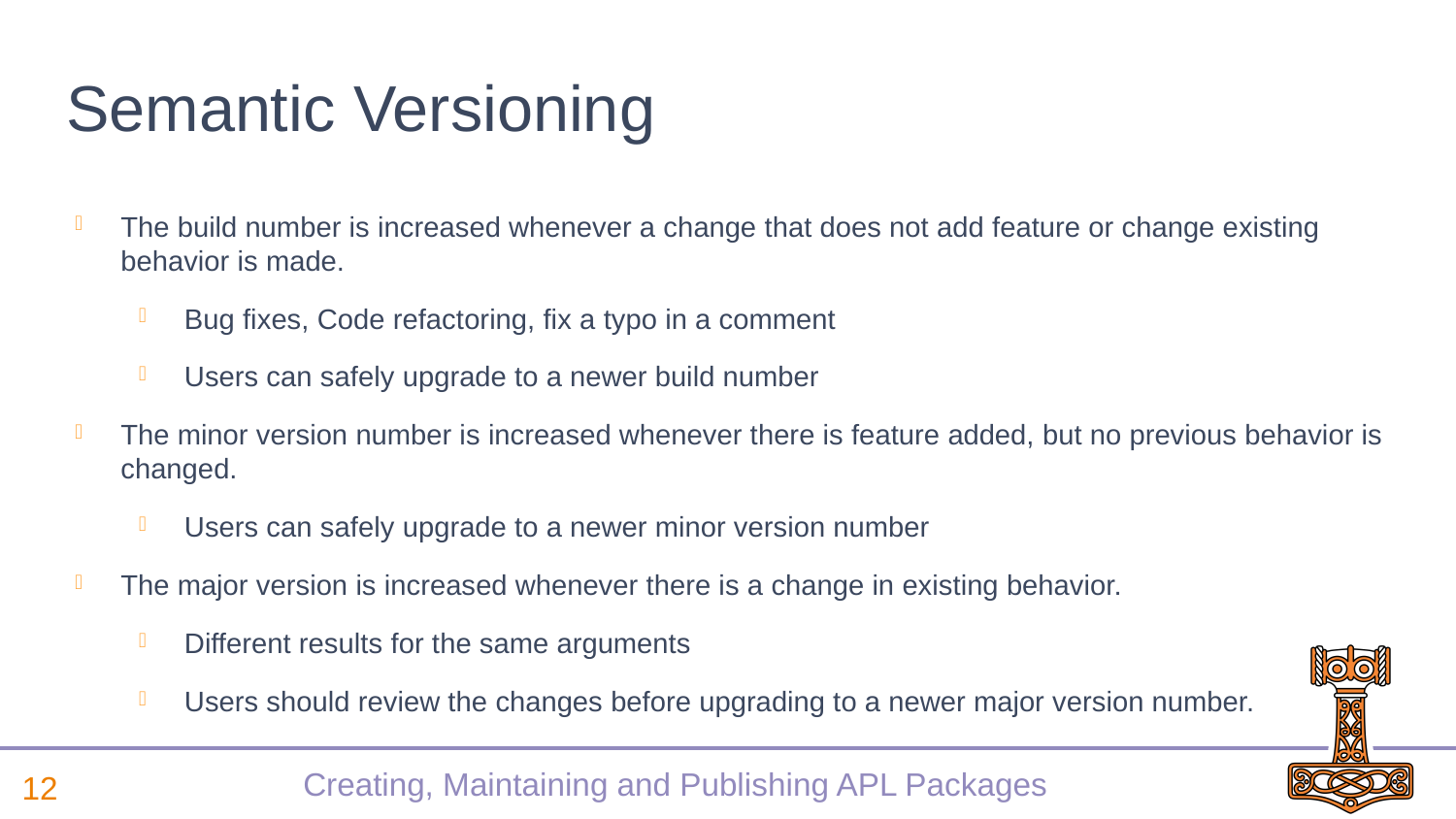

# Semantic Versioning
The build number is increased whenever a change that does not add feature or change existing behavior is made.
Bug fixes, Code refactoring, fix a typo in a comment
Users can safely upgrade to a newer build number
The minor version number is increased whenever there is feature added, but no previous behavior is changed.
Users can safely upgrade to a newer minor version number
The major version is increased whenever there is a change in existing behavior.
Different results for the same arguments
Users should review the changes before upgrading to a newer major version number.